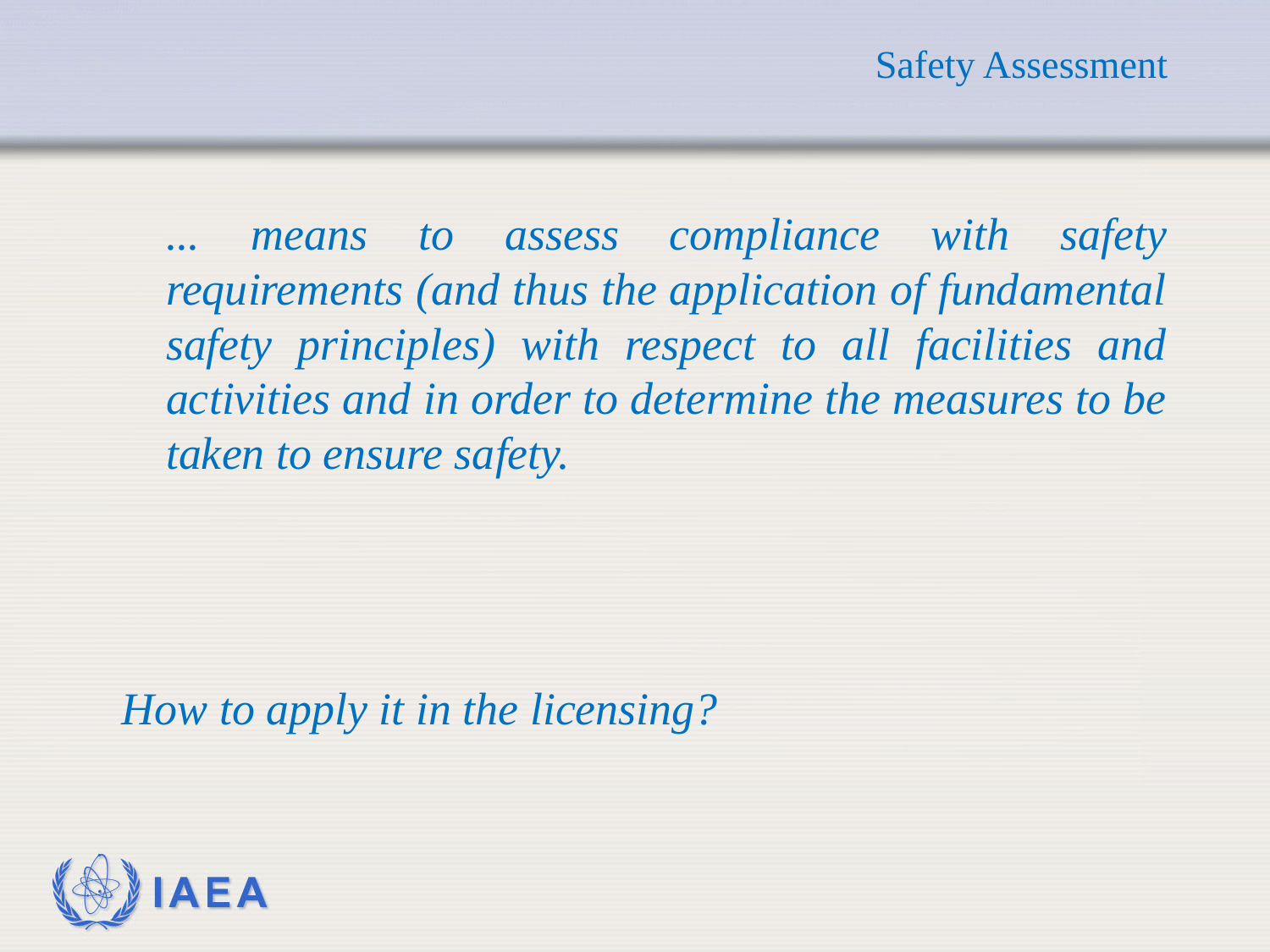

Safety Assessment

	... means to assess compliance with safety requirements (and thus the application of fundamental safety principles) with respect to all facilities and activities and in order to determine the measures to be taken to ensure safety.

How to apply it in the licensing?